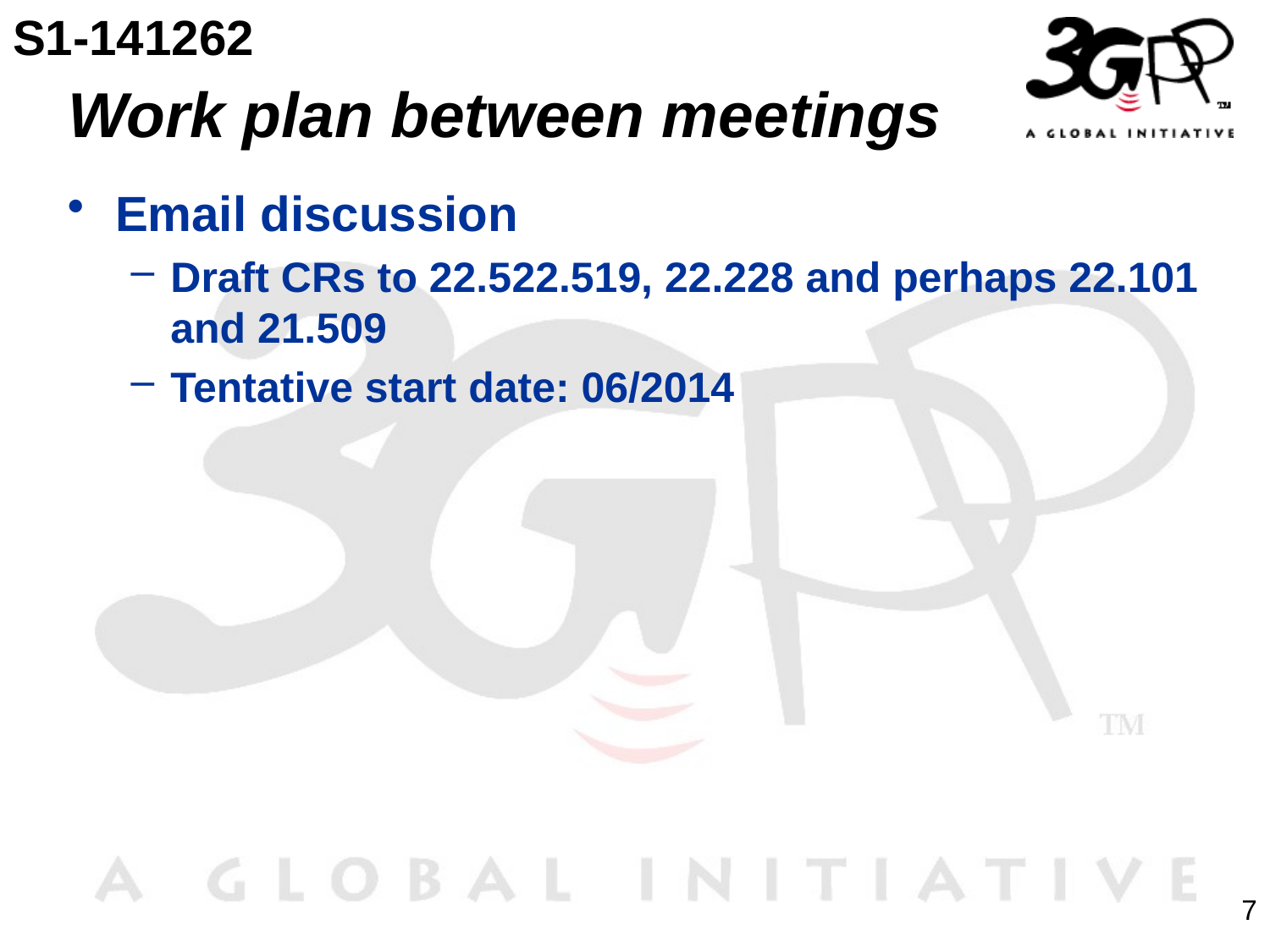

S1-141262
# Work plan between meetings
Email discussion
Draft CRs to 22.522.519, 22.228 and perhaps 22.101 and 21.509
Tentative start date: 06/2014
7